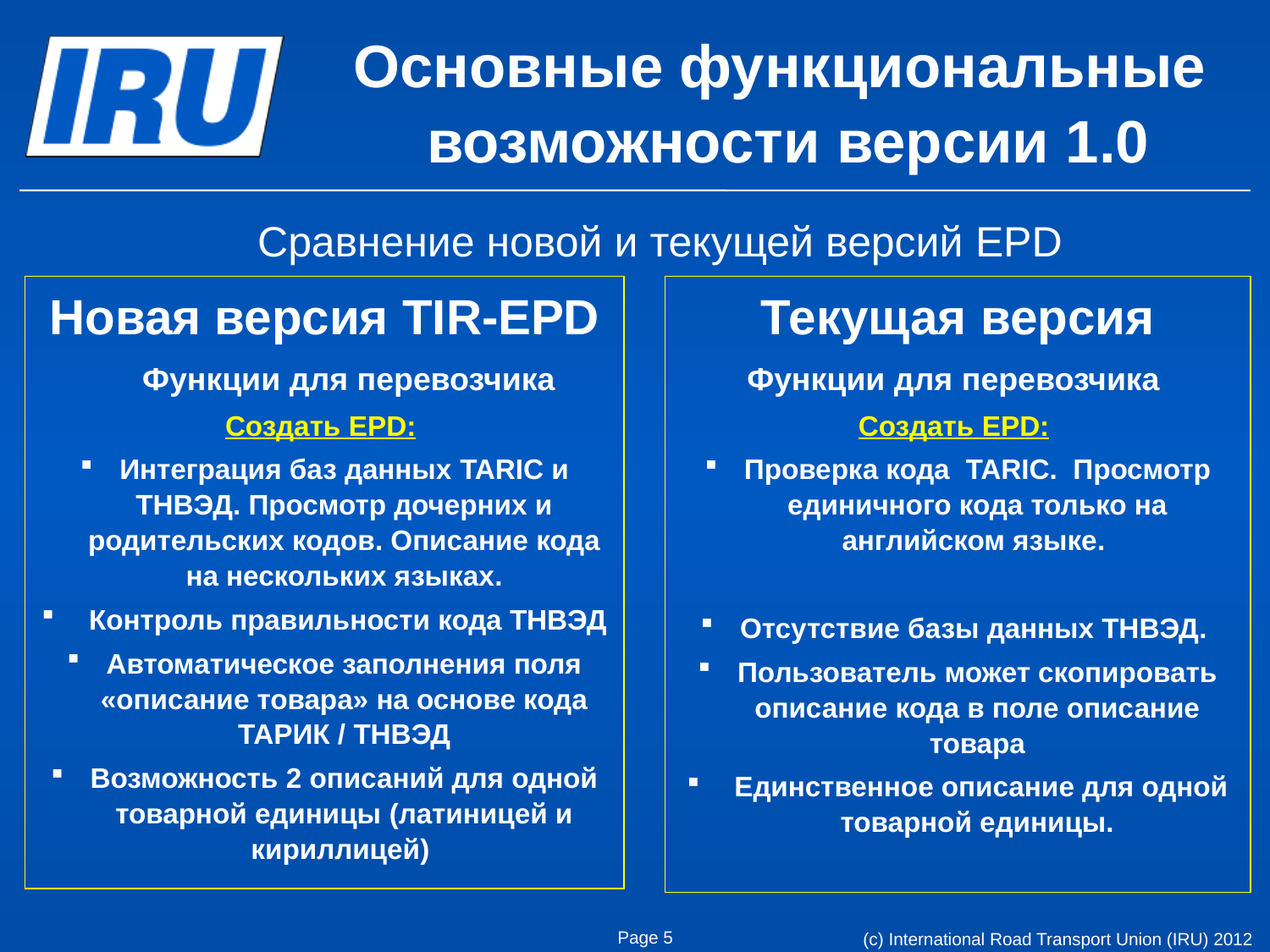

Основные функциональные  возможности версии 1.0
Сравнение новой и текущей версий EPD
Новая версия TIR-EPD
	 Функции для перевозчика
Создать EPD:
Интеграция баз данных TARIC и ТНВЭД. Просмотр дочерних и родительских кодов. Описание кода на нескольких языках.
 Контроль правильности кода ТНВЭД
Автоматическое заполнения поля «описание товара» на основе кода ТАРИК / ТНВЭД
Возможность 2 описаний для одной товарной единицы (латиницей и кириллицей)
Текущая версия
Функции для перевозчика
Создать EPD:
Проверка кода  TARIC.  Просмотр единичного кода только на английском языке.

Отсутствие базы данных ТНВЭД.
Пользователь может скопировать описание кода в поле описание товара
 Единственное описание для одной товарной единицы.

Page 5
(c) International Road Transport Union (IRU) 2012